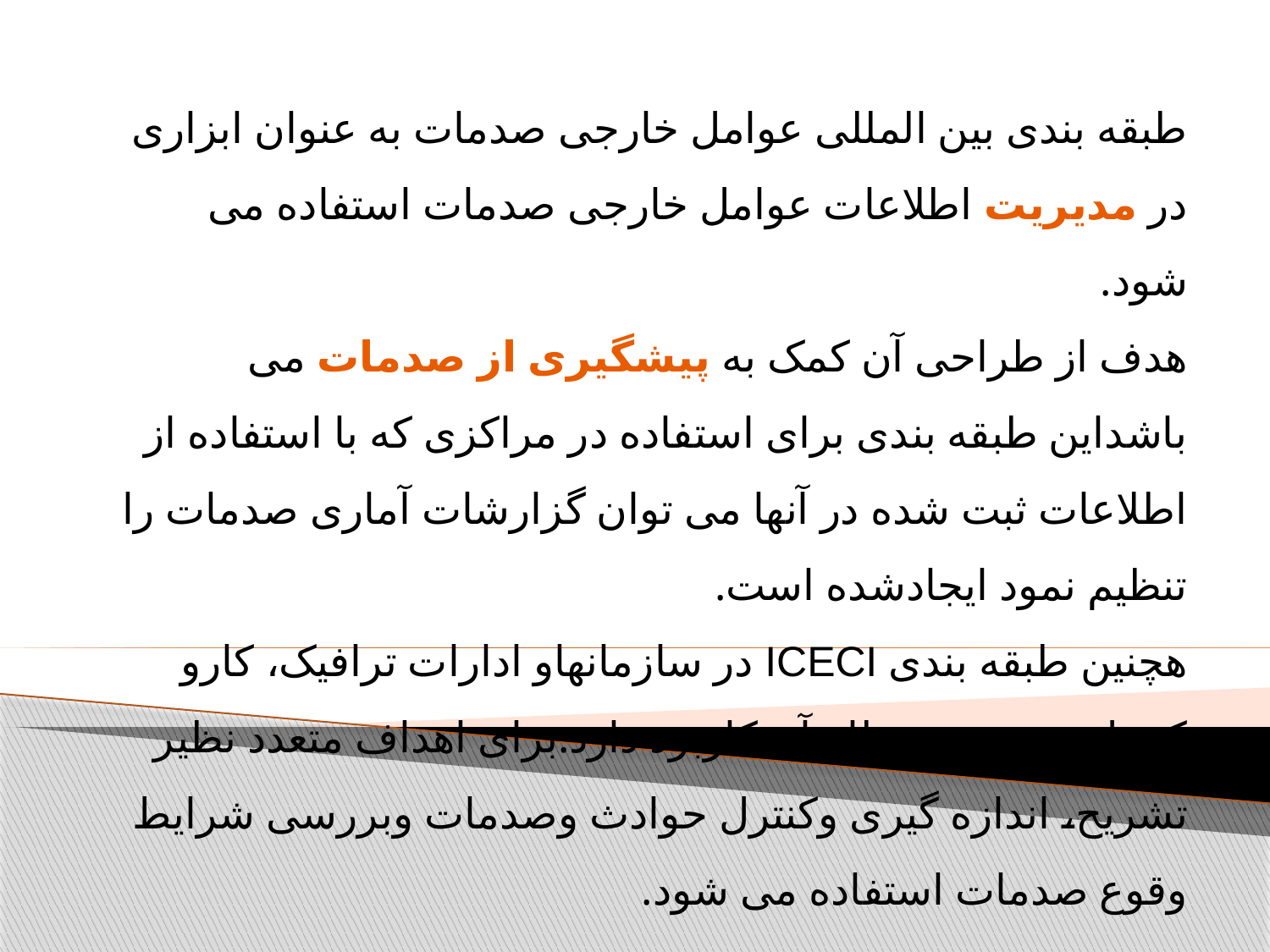

طبقه بندی بین المللی عوامل خارجی صدمات به عنوان ابزاری در مدیریت اطلاعات عوامل خارجی صدمات استفاده می شود.
هدف از طراحی آن کمک به پیشگیری از صدمات می باشداین طبقه بندی برای استفاده در مراکزی که با استفاده از اطلاعات ثبت شده در آنها می توان گزارشات آماری صدمات را تنظیم نمود ایجادشده است.
هچنین طبقه بندی ICECI در سازمانهاو ادارات ترافیک، کارو کنترل خشونت ونظایرآن کاربرد دارد.برای اهداف متعدد نظیر تشریح، اندازه گیری وکنترل حوادث وصدمات وبررسی شرایط وقوع صدمات استفاده می شود.